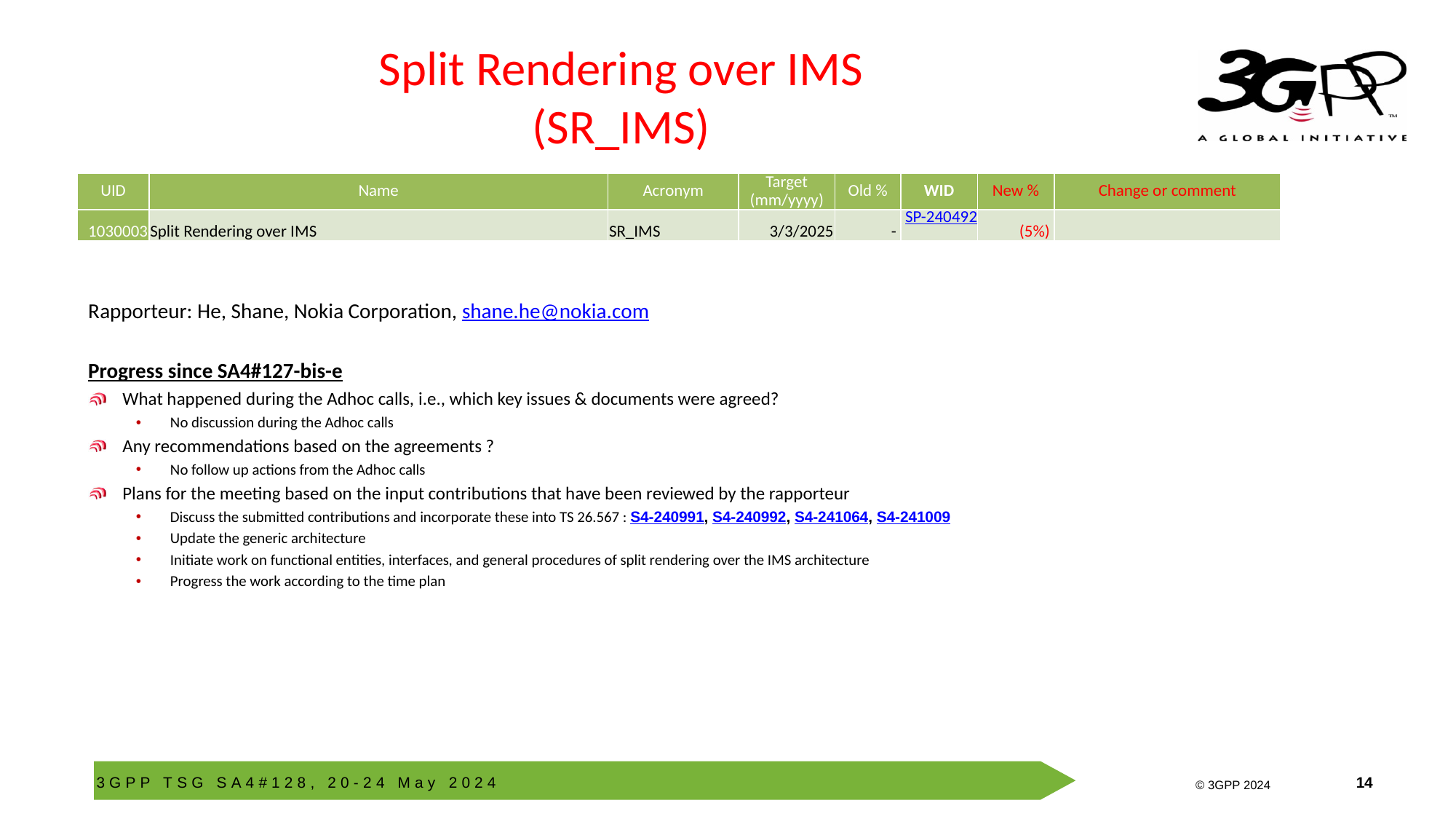

# Split Rendering over IMS (SR_IMS)
| UID | Name | Acronym | Target (mm/yyyy) | Old % | WID | New % | Change or comment |
| --- | --- | --- | --- | --- | --- | --- | --- |
| 1030003 | Split Rendering over IMS | SR\_IMS | 3/3/2025 | - | SP-240492 | (5%) |  |
Rapporteur: He, Shane, Nokia Corporation, shane.he@nokia.com

Progress since SA4#127-bis-e
What happened during the Adhoc calls, i.e., which key issues & documents were agreed?
No discussion during the Adhoc calls
Any recommendations based on the agreements ?
No follow up actions from the Adhoc calls
Plans for the meeting based on the input contributions that have been reviewed by the rapporteur
Discuss the submitted contributions and incorporate these into TS 26.567 : S4-240991, S4-240992, S4-241064, S4-241009
Update the generic architecture
Initiate work on functional entities, interfaces, and general procedures of split rendering over the IMS architecture
Progress the work according to the time plan